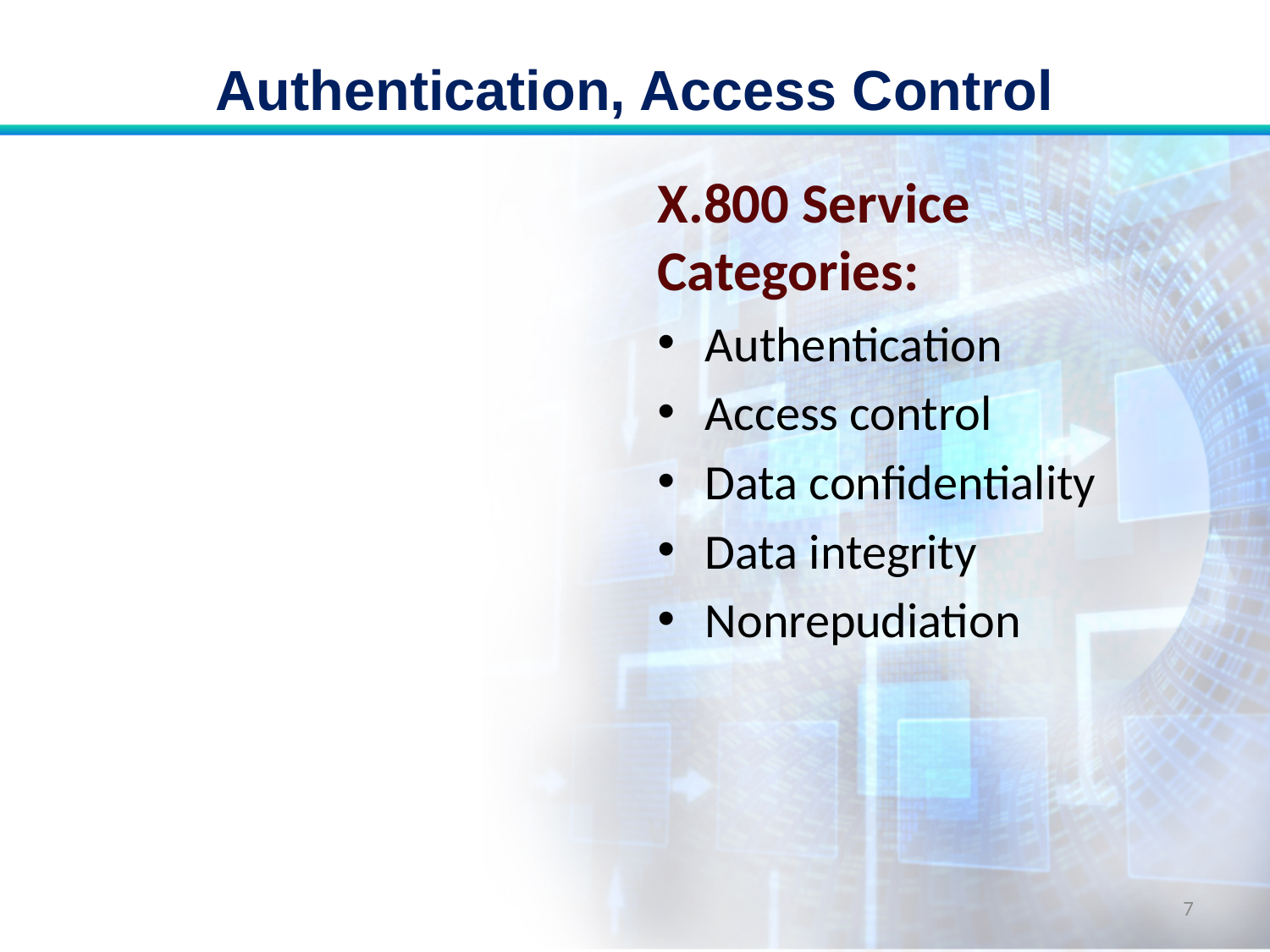

# Authentication, Access Control
X.800 Service Categories:
Authentication
Access control
Data confidentiality
Data integrity
Nonrepudiation
7